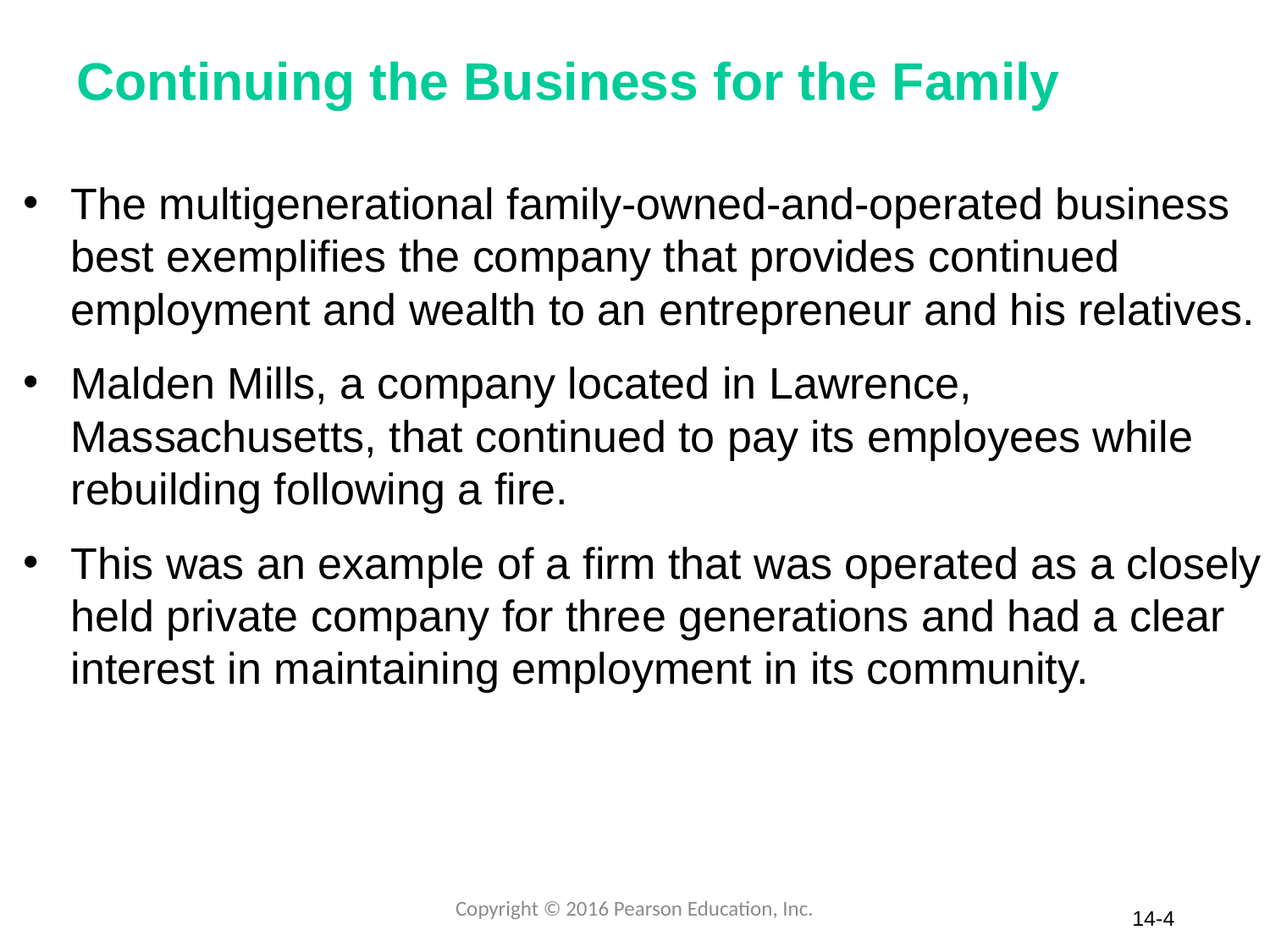

# Continuing the Business for the Family
The multigenerational family-owned-and-operated business best exemplifies the company that provides continued employment and wealth to an entrepreneur and his relatives.

Malden Mills, a company located in Lawrence, Massachusetts, that continued to pay its employees while rebuilding following a fire.

This was an example of a firm that was operated as a closely held private company for three generations and had a clear interest in maintaining employment in its community.

Copyright © 2016 Pearson Education, Inc.